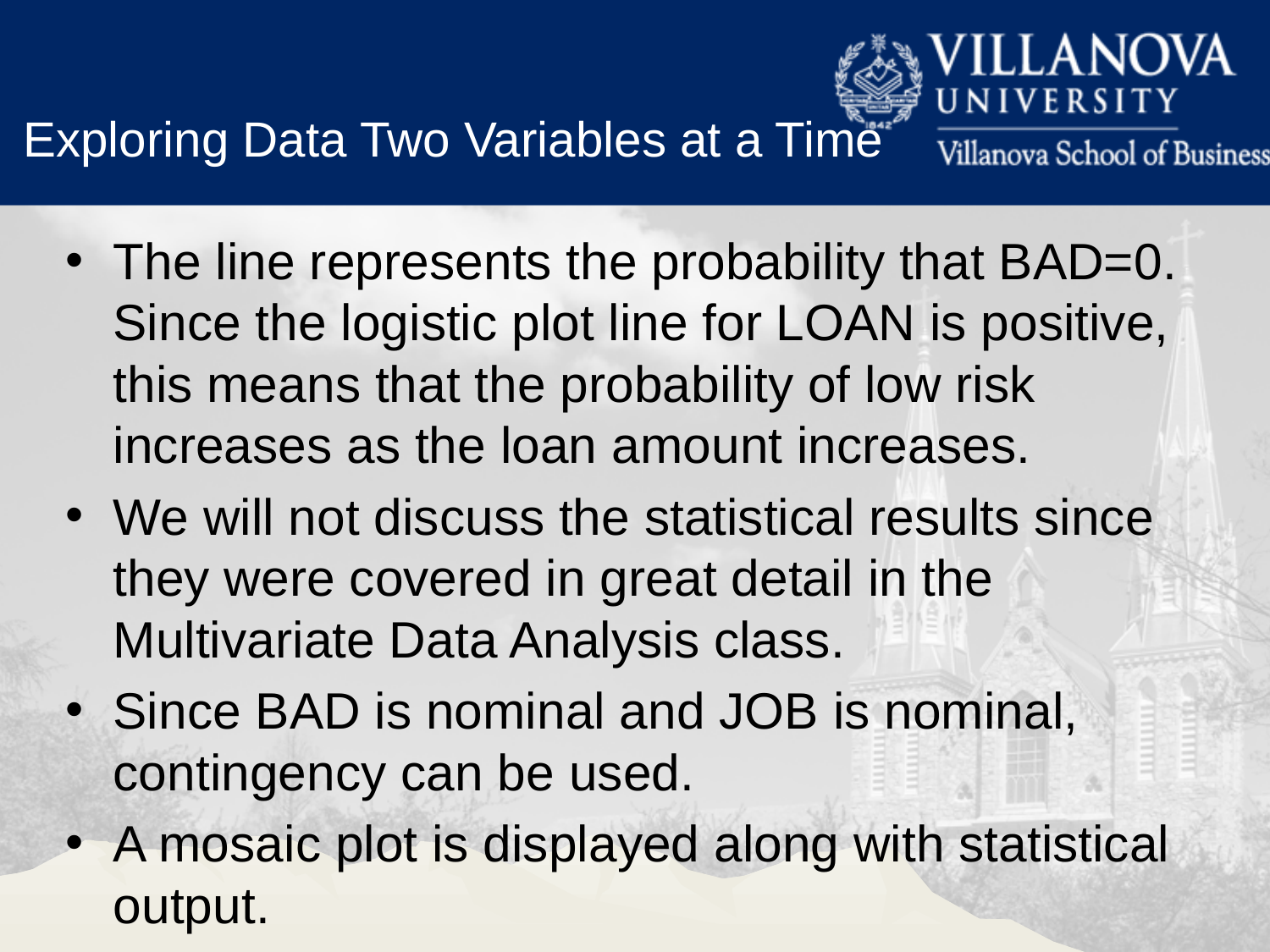

Exploring Data Two Variables at a Time
The line represents the probability that BAD=0. Since the logistic plot line for LOAN is positive, this means that the probability of low risk increases as the loan amount increases.
We will not discuss the statistical results since they were covered in great detail in the Multivariate Data Analysis class.
Since BAD is nominal and JOB is nominal, contingency can be used.
A mosaic plot is displayed along with statistical output.